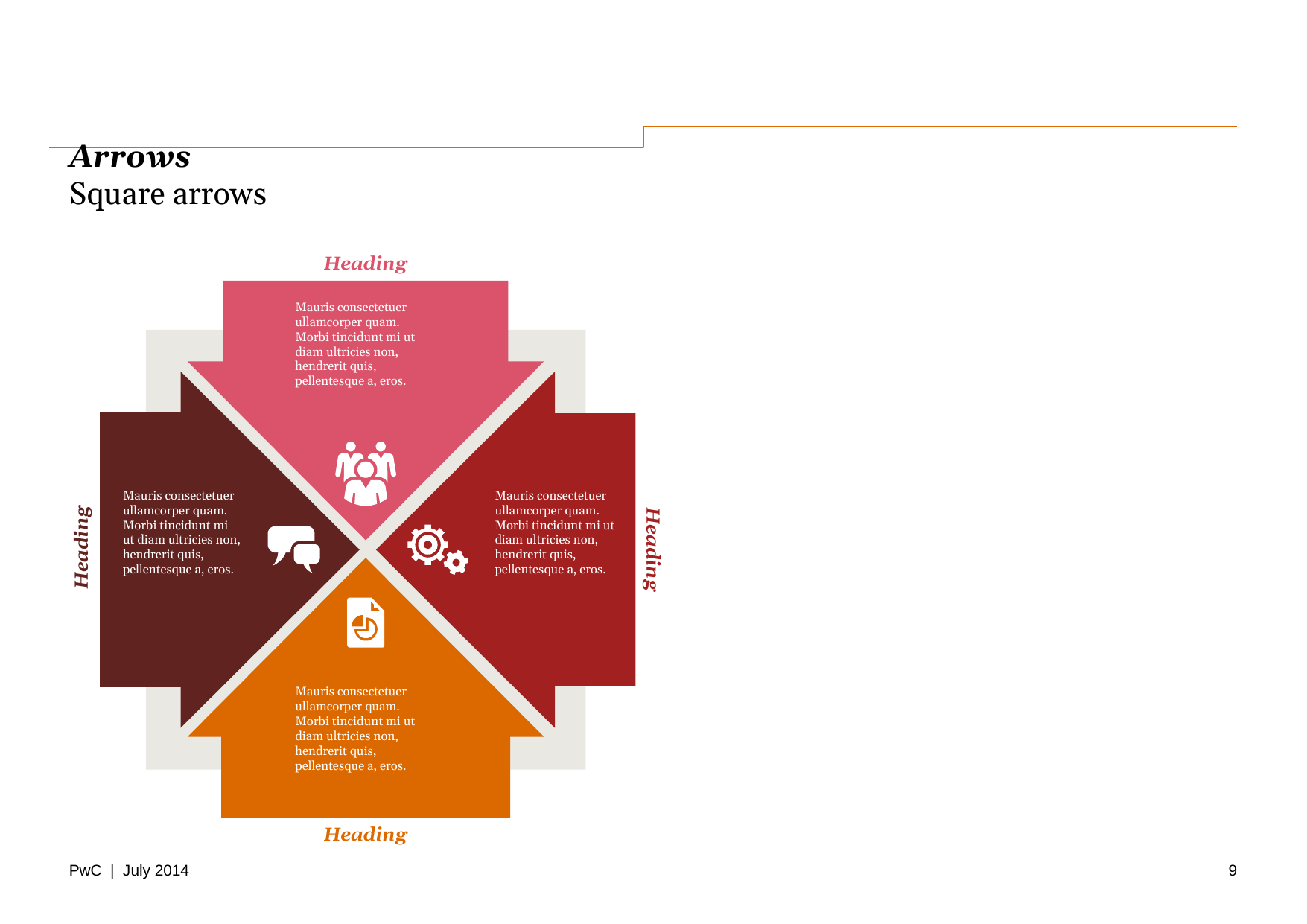

# Arrows Square arrows
Heading

Mauris consectetuer ullamcorper quam. Morbi tincidunt mi ut diam ultricies non, hendrerit quis, pellentesque a, eros.

Mauris consectetuer ullamcorper quam. Morbi tincidunt mi ut diam ultricies non, hendrerit quis, pellentesque a, eros.
Mauris consectetuer ullamcorper quam. Morbi tincidunt mi ut diam ultricies non, hendrerit quis, pellentesque a, eros.

Mauris consectetuer ullamcorper quam. Morbi tincidunt mi ut diam ultricies non, hendrerit quis, pellentesque a, eros.
Heading
Heading
Heading
9